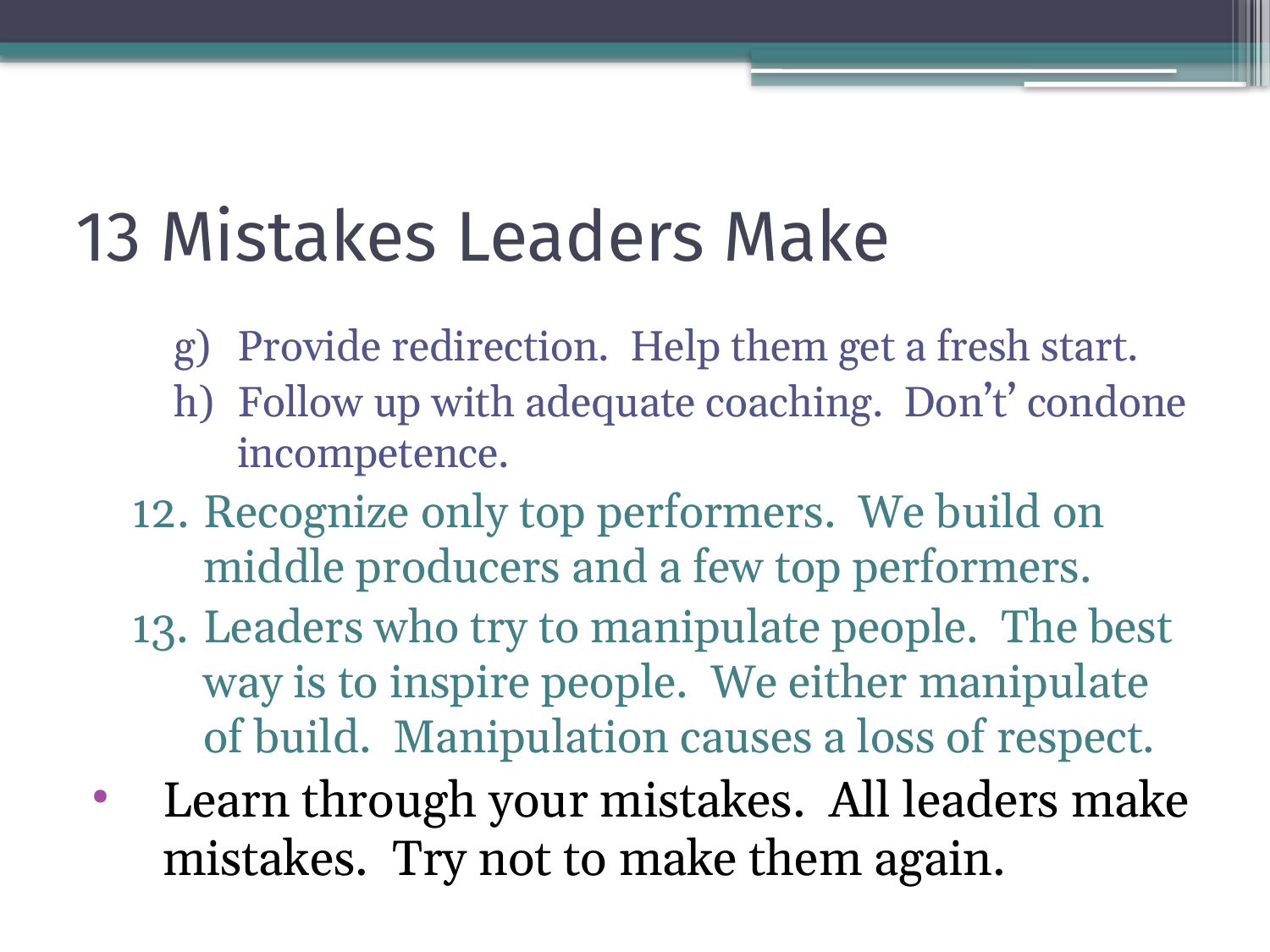

# 13 Mistakes Leaders Make
Provide redirection.  Help them get a fresh start.
Follow up with adequate coaching.  Don’t’ condone incompetence.
Recognize only top performers.  We build on middle producers and a few top performers.
Leaders who try to manipulate people.  The best way is to inspire people.  We either manipulate of build.  Manipulation causes a loss of respect.
Learn through your mistakes.  All leaders make mistakes.  Try not to make them again.